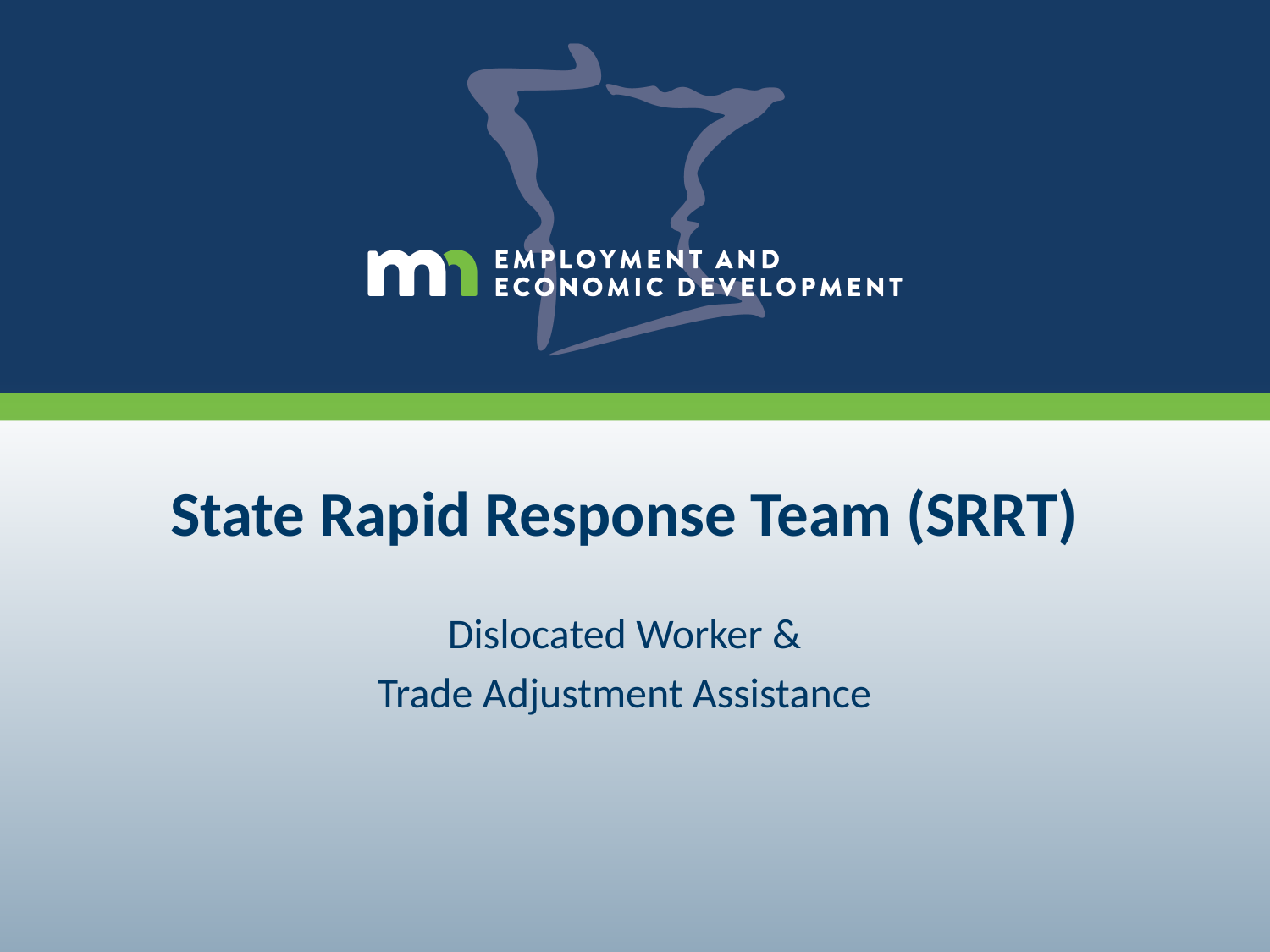

# State Rapid Response Team (SRRT)
Dislocated Worker &
Trade Adjustment Assistance